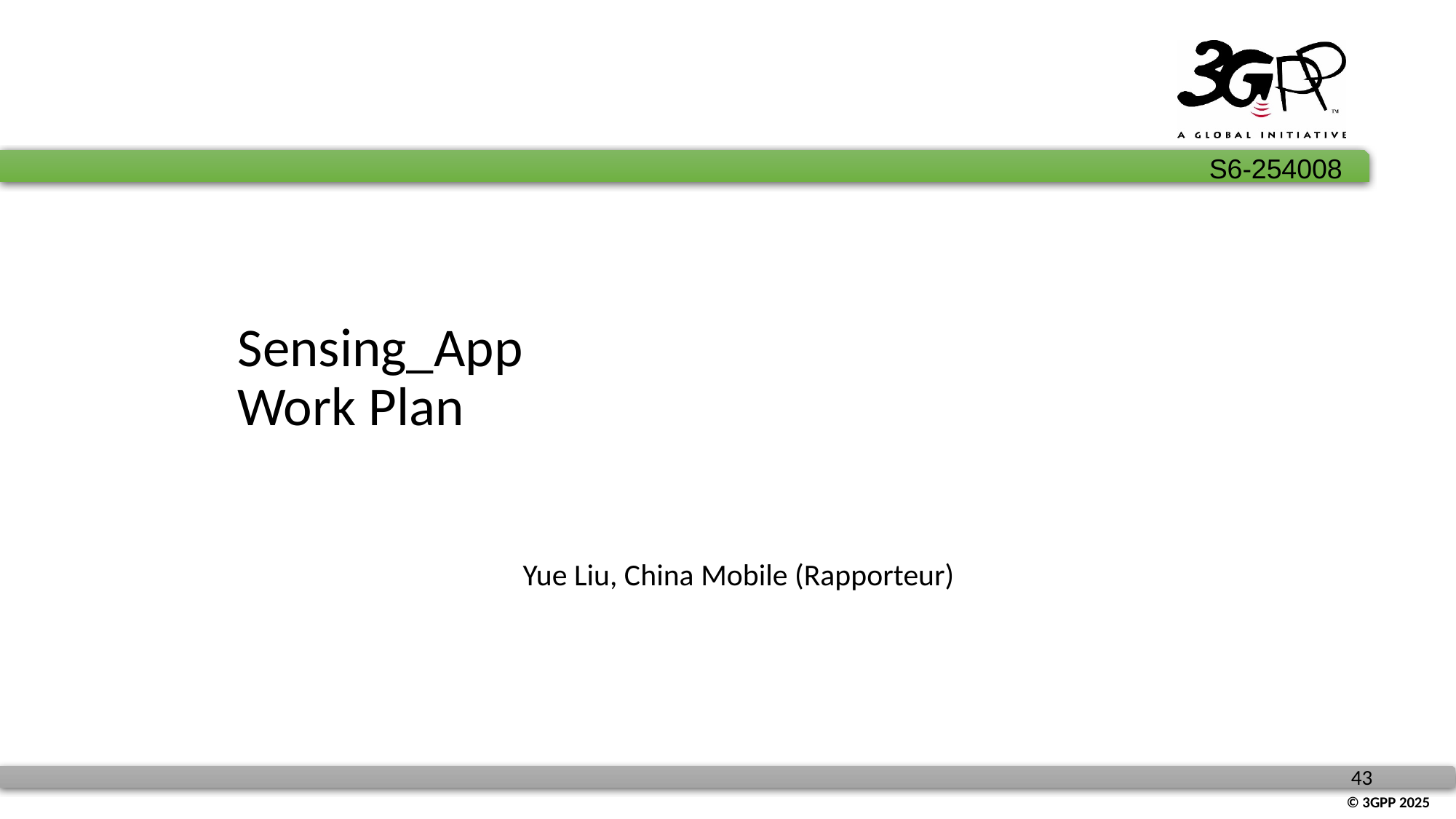

# Sensing_App Work Plan
Yue Liu, China Mobile (Rapporteur)